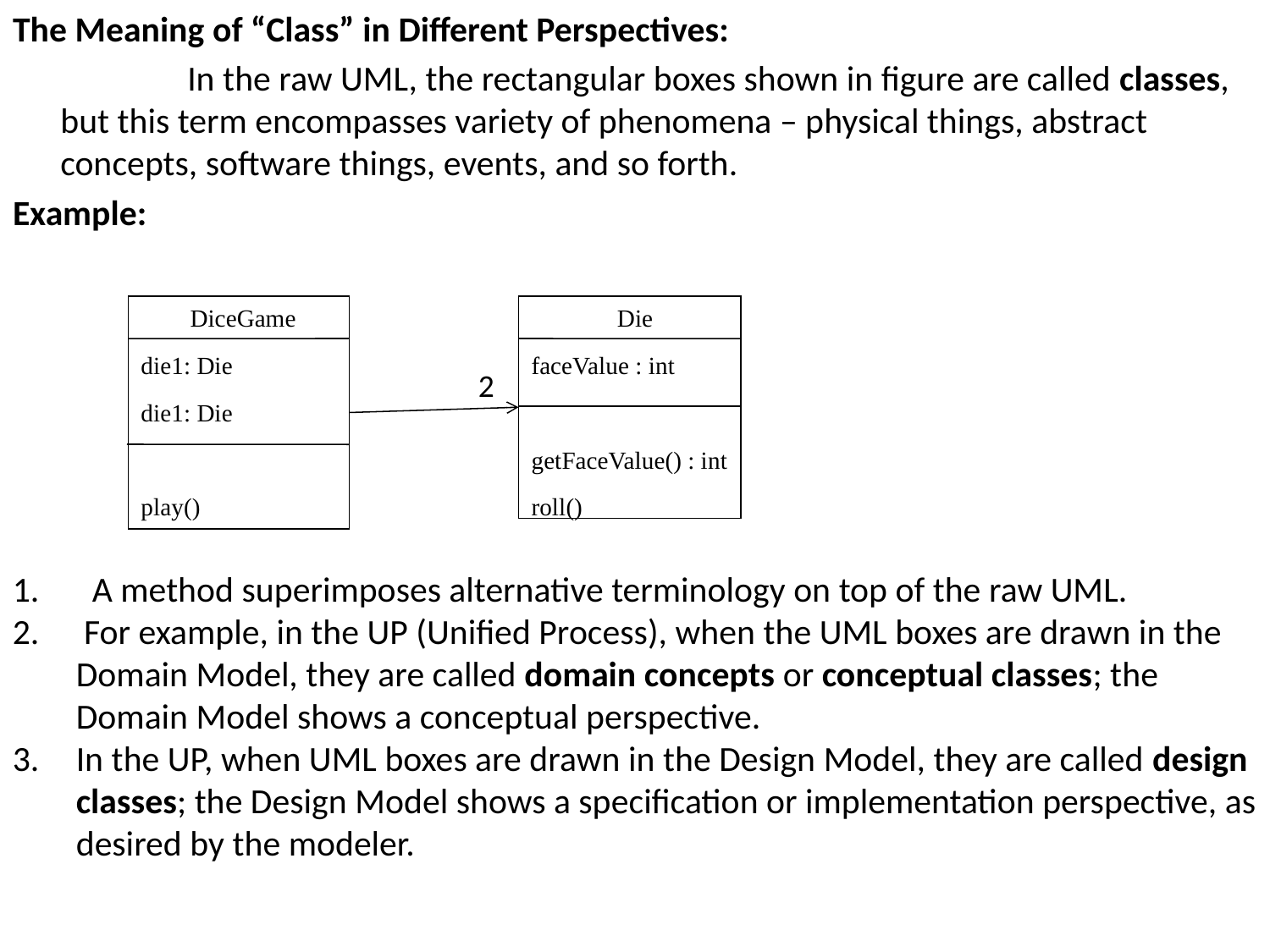

The Meaning of “Class” in Different Perspectives:
		In the raw UML, the rectangular boxes shown in figure are called classes, but this term encompasses variety of phenomena – physical things, abstract concepts, software things, events, and so forth.
Example:
        DiceGame
die1: Die
die1: Die

play()

              Die
faceValue : int

getFaceValue() : int
roll()
2
  A method superimposes alternative terminology on top of the raw UML.
 For example, in the UP (Unified Process), when the UML boxes are drawn in the Domain Model, they are called domain concepts or conceptual classes; the Domain Model shows a conceptual perspective.
In the UP, when UML boxes are drawn in the Design Model, they are called design classes; the Design Model shows a specification or implementation perspective, as desired by the modeler.